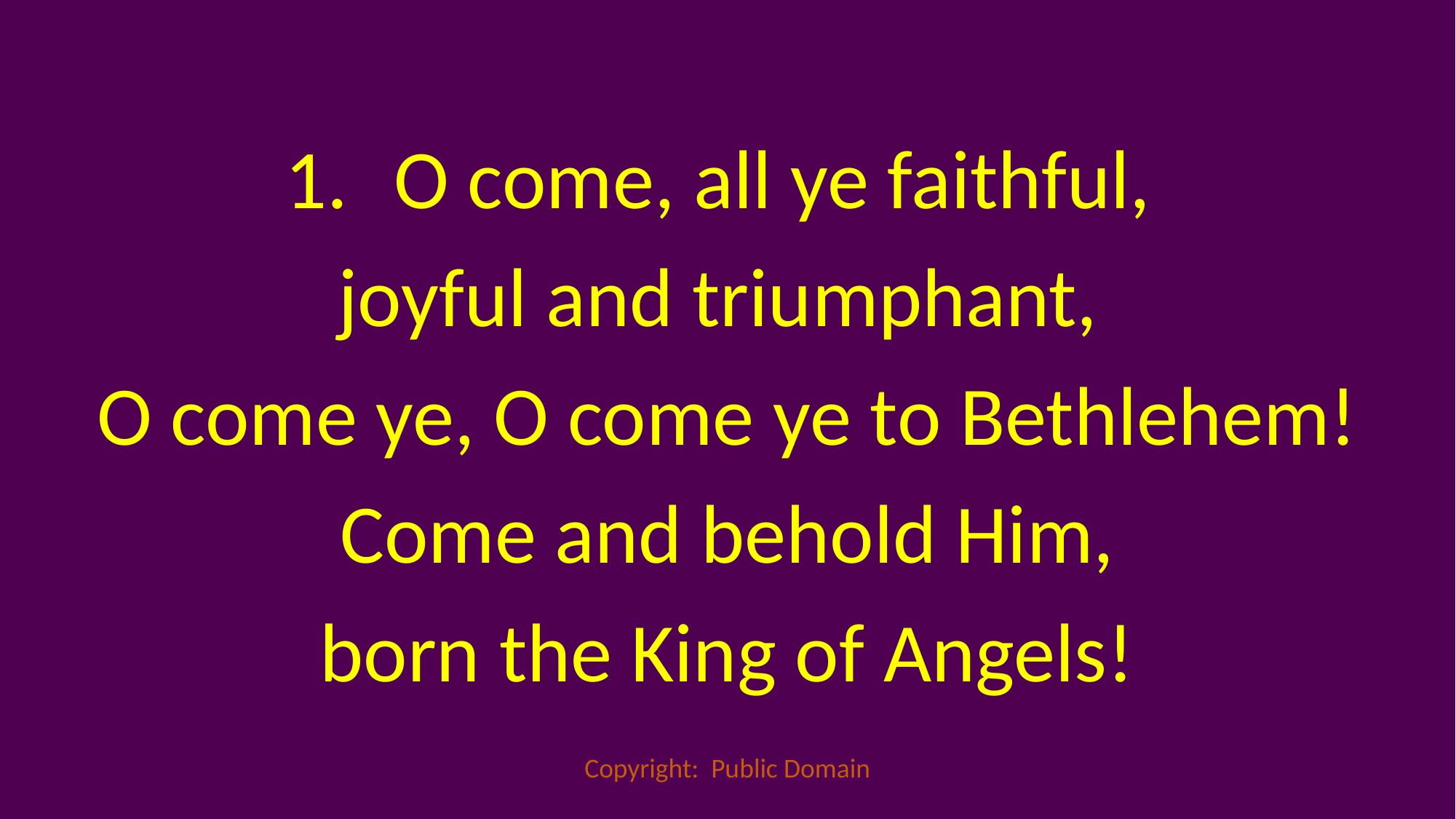

O come, all ye faithful,
joyful and triumphant,
O come ye, O come ye to Bethlehem!
 Come and behold Him,
born the King of Angels!
Copyright:  Public Domain